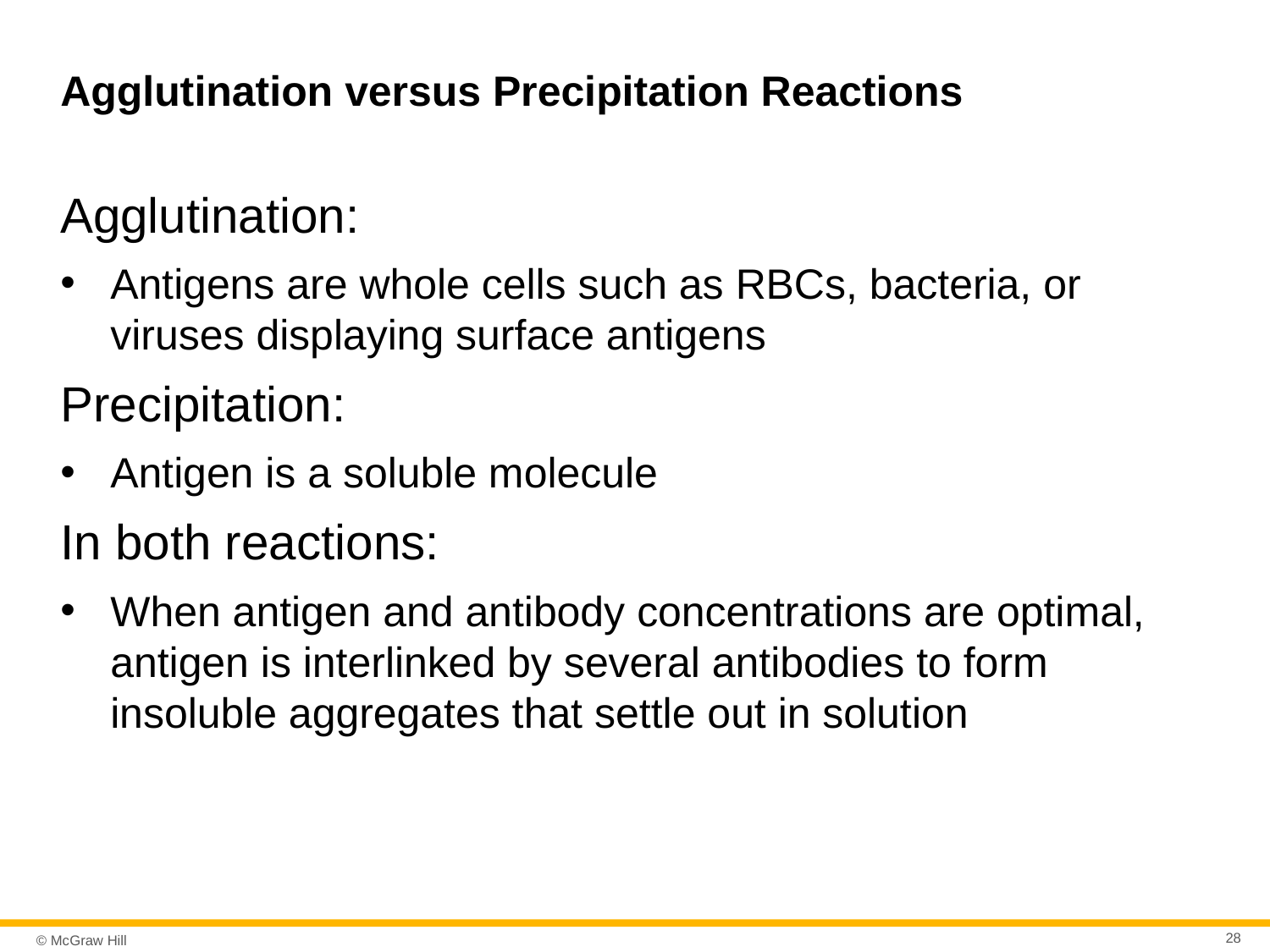

# Agglutination versus Precipitation Reactions
Agglutination:
Antigens are whole cells such as RBCs, bacteria, or viruses displaying surface antigens
Precipitation:
Antigen is a soluble molecule
In both reactions:
When antigen and antibody concentrations are optimal, antigen is interlinked by several antibodies to form insoluble aggregates that settle out in solution